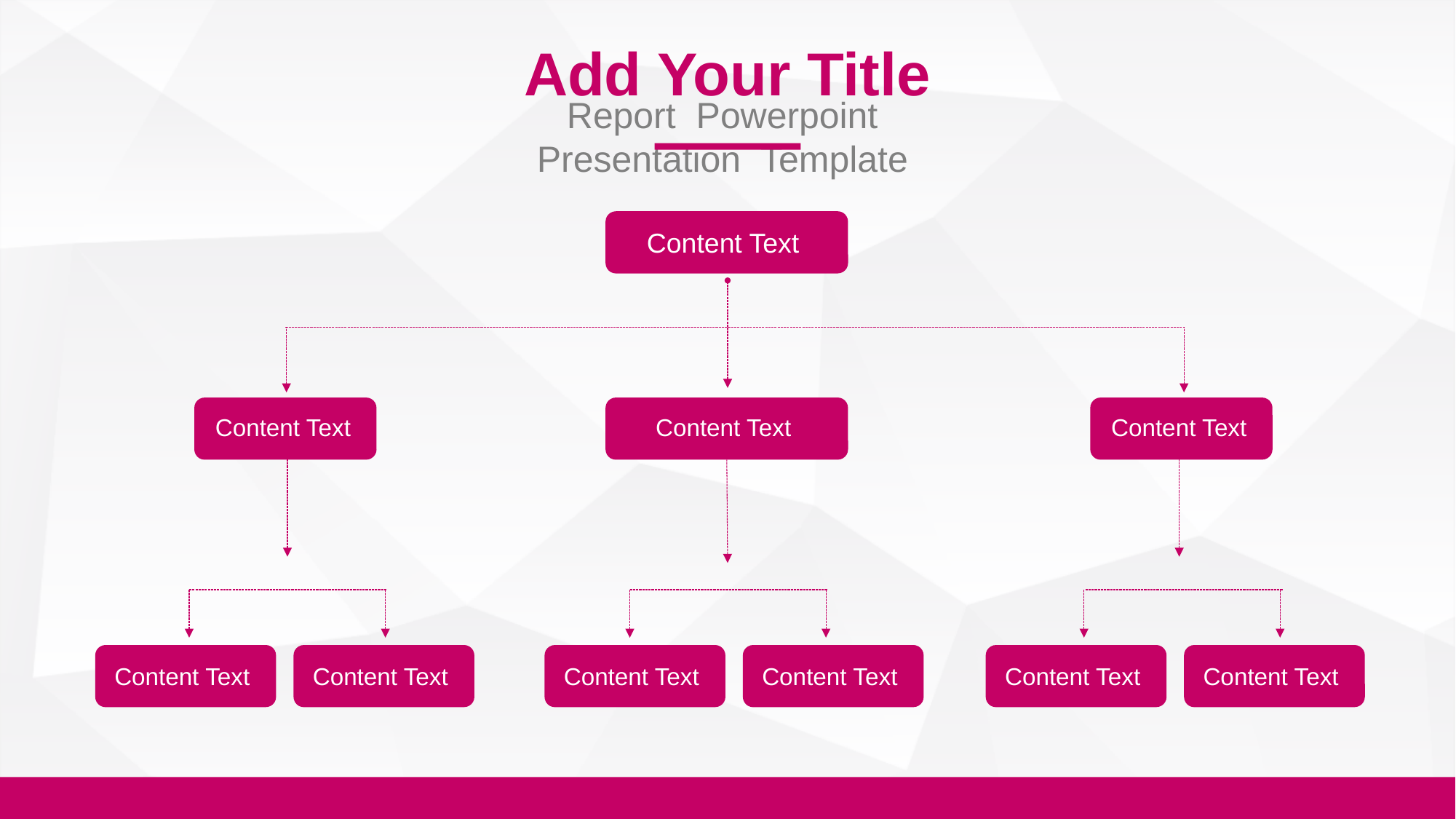

Add Your Title
Report  Powerpoint  Presentation  Template

Content Text

Content Text

Content Text

Content Text

Content Text

Content Text

Content Text

Content Text

Content Text

Content Text